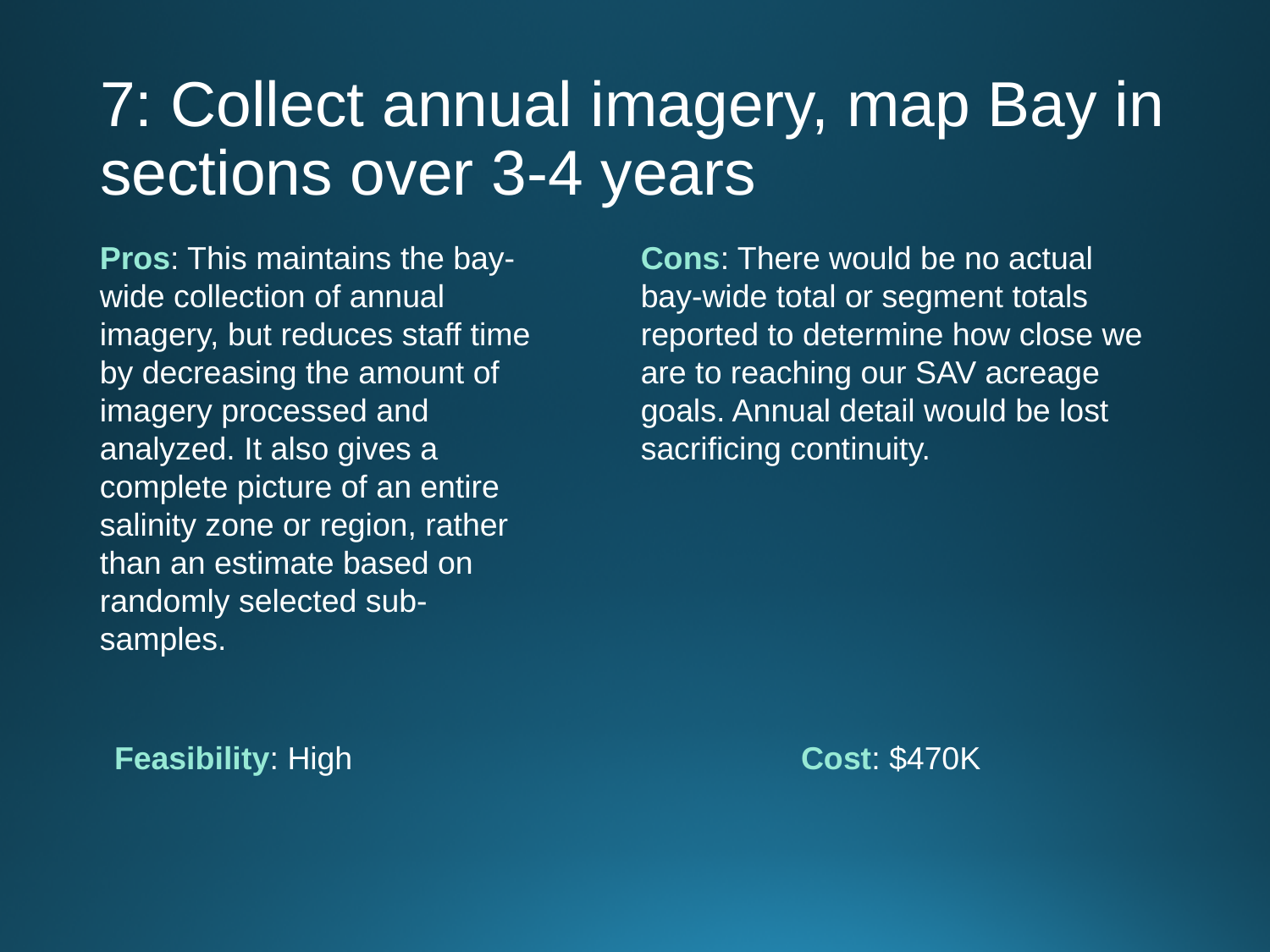

# 7: Collect annual imagery, map Bay in sections over 3-4 years
Cons: There would be no actual bay-wide total or segment totals reported to determine how close we are to reaching our SAV acreage goals. Annual detail would be lost sacrificing continuity.
Pros: This maintains the bay-wide collection of annual imagery, but reduces staff time by decreasing the amount of imagery processed and analyzed. It also gives a complete picture of an entire salinity zone or region, rather than an estimate based on randomly selected sub-samples.
Cost: $470K
Feasibility: High